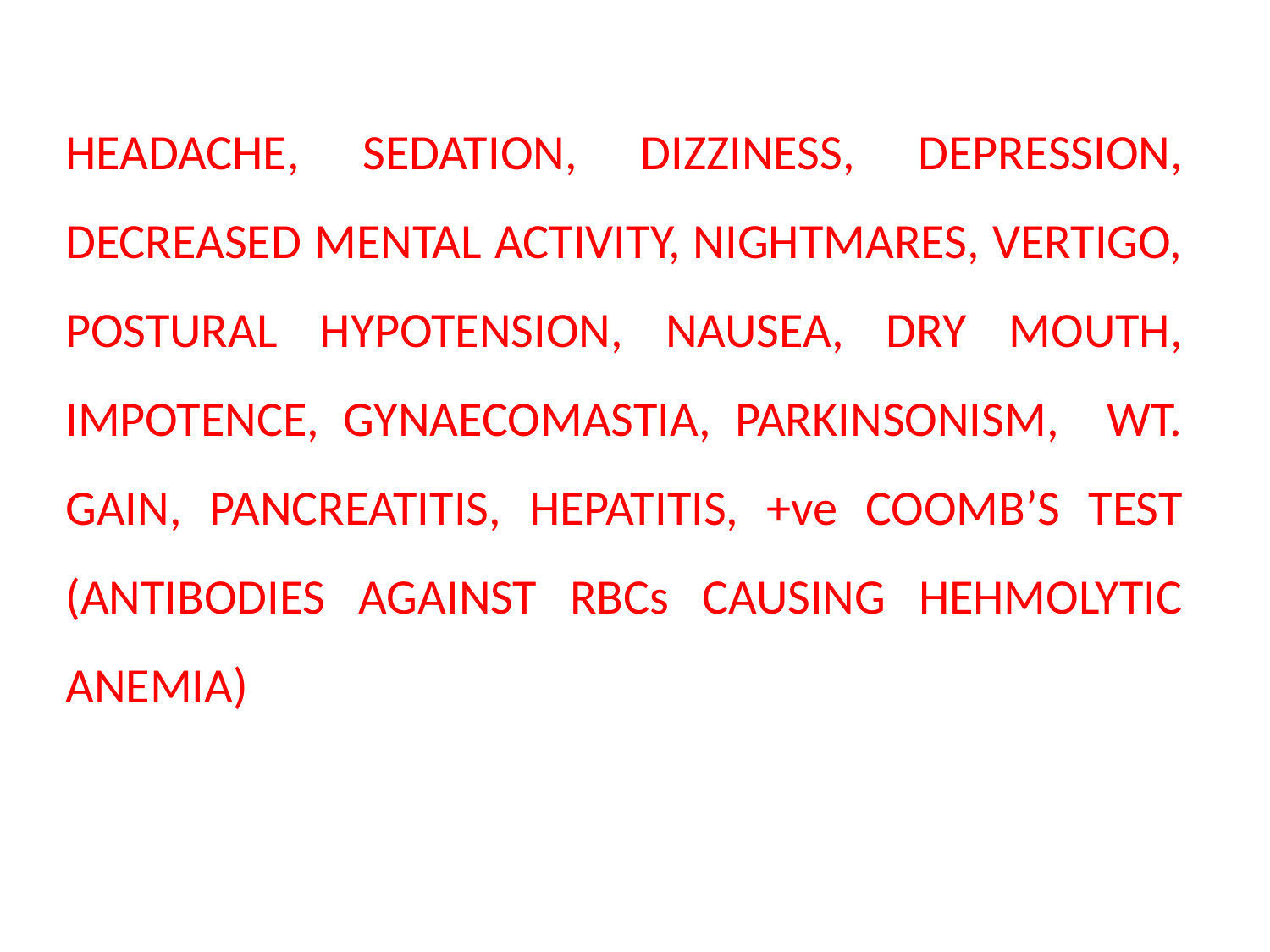

HEADACHE, SEDATION, DIZZINESS, DEPRESSION, DECREASED MENTAL ACTIVITY, NIGHTMARES, VERTIGO, POSTURAL HYPOTENSION, NAUSEA, DRY MOUTH, IMPOTENCE, GYNAECOMASTIA, PARKINSONISM,  WT. GAIN, PANCREATITIS, HEPATITIS, +ve COOMB’S TEST (ANTIBODIES AGAINST RBCs CAUSING HEHMOLYTIC ANEMIA)